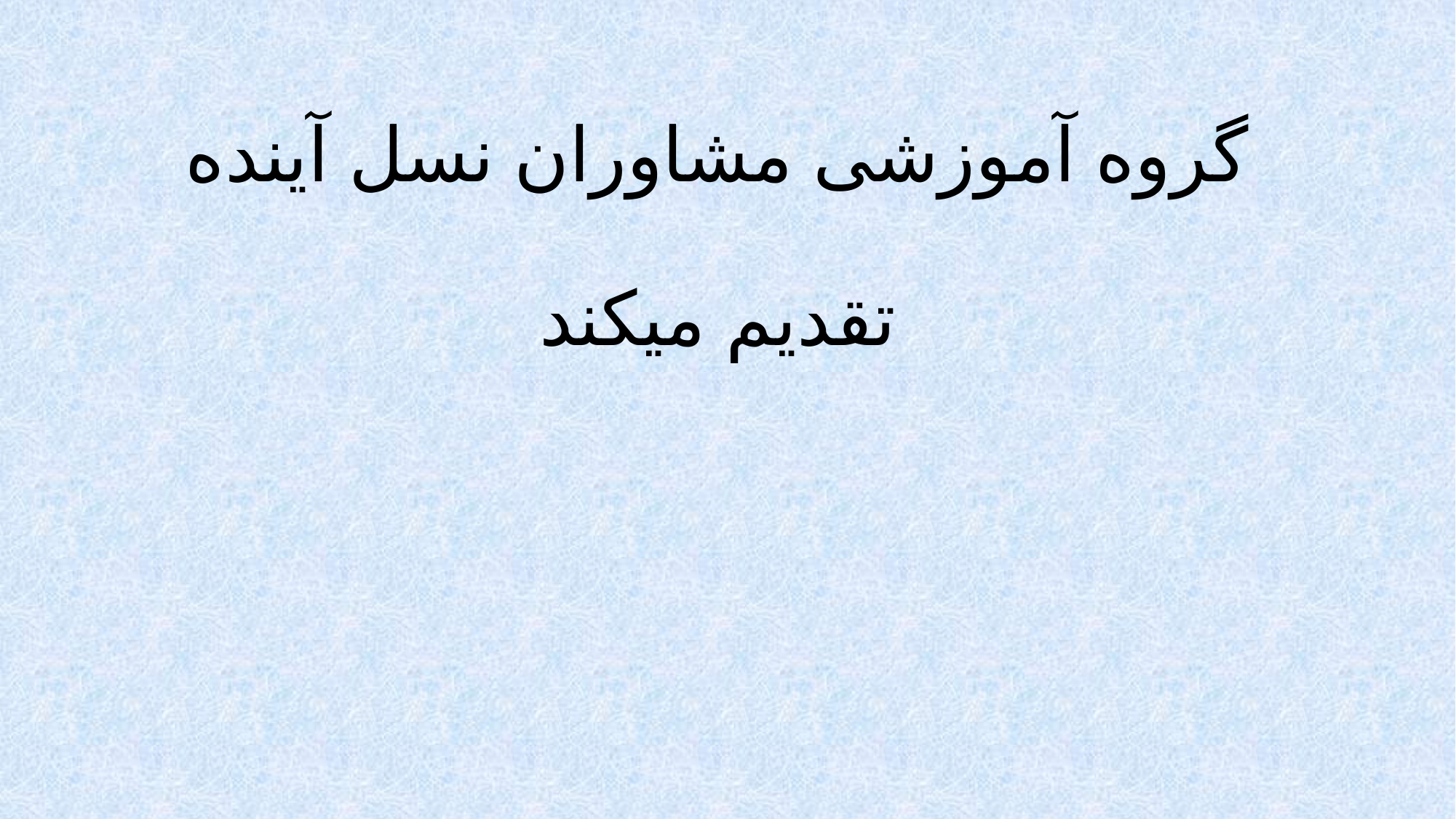

# گروه آموزشی مشاوران نسل آینده تقدیم میکند